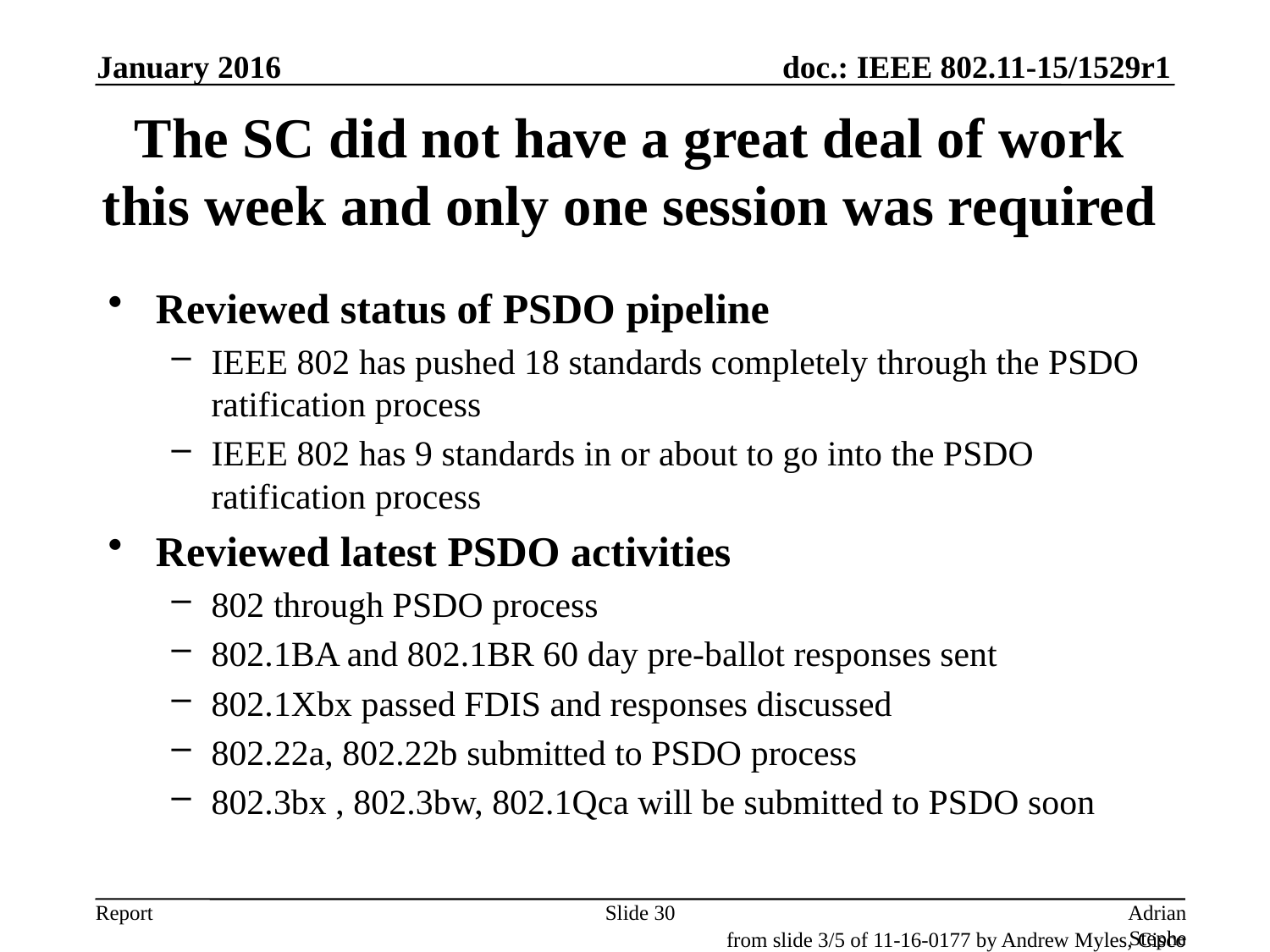

January 2016
# The SC did not have a great deal of work this week and only one session was required
Reviewed status of PSDO pipeline
IEEE 802 has pushed 18 standards completely through the PSDO ratification process
IEEE 802 has 9 standards in or about to go into the PSDO ratification process
Reviewed latest PSDO activities
802 through PSDO process
802.1BA and 802.1BR 60 day pre-ballot responses sent
802.1Xbx passed FDIS and responses discussed
802.22a, 802.22b submitted to PSDO process
802.3bx , 802.3bw, 802.1Qca will be submitted to PSDO soon
Slide 30
Adrian Stephens, Intel Corporation
from slide 3/5 of 11-16-0177 by Andrew Myles, Cisco